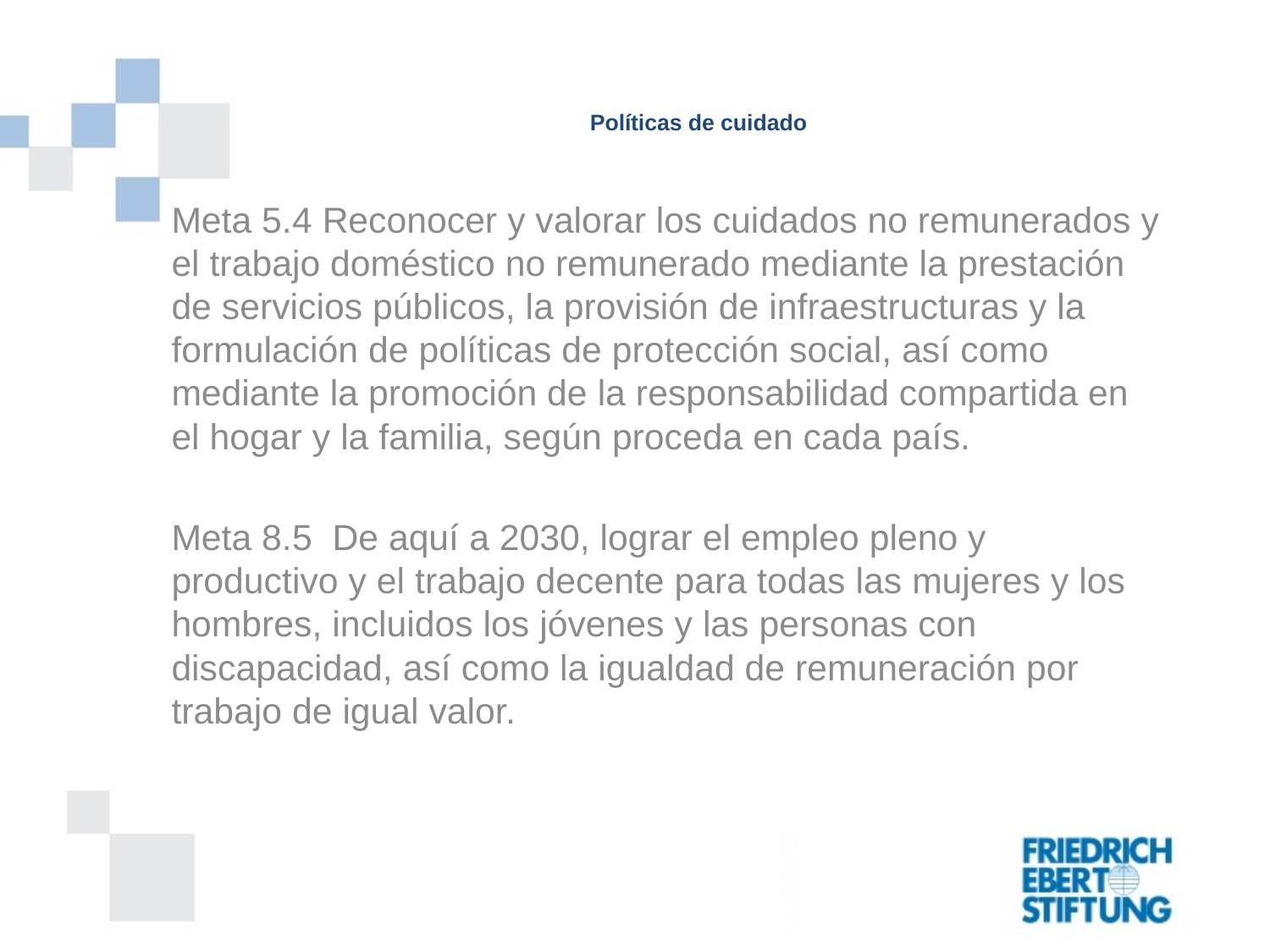

# Políticas de cuidado
Meta 5.4 Reconocer y valorar los cuidados no remunerados y el trabajo doméstico no remunerado mediante la prestación de servicios públicos, la provisión de infraestructuras y la formulación de políticas de protección social, así como mediante la promoción de la responsabilidad compartida en el hogar y la familia, según proceda en cada país.

Meta 8.5  De aquí a 2030, lograr el empleo pleno y productivo y el trabajo decente para todas las mujeres y los hombres, incluidos los jóvenes y las personas con discapacidad, así como la igualdad de remuneración por trabajo de igual valor.